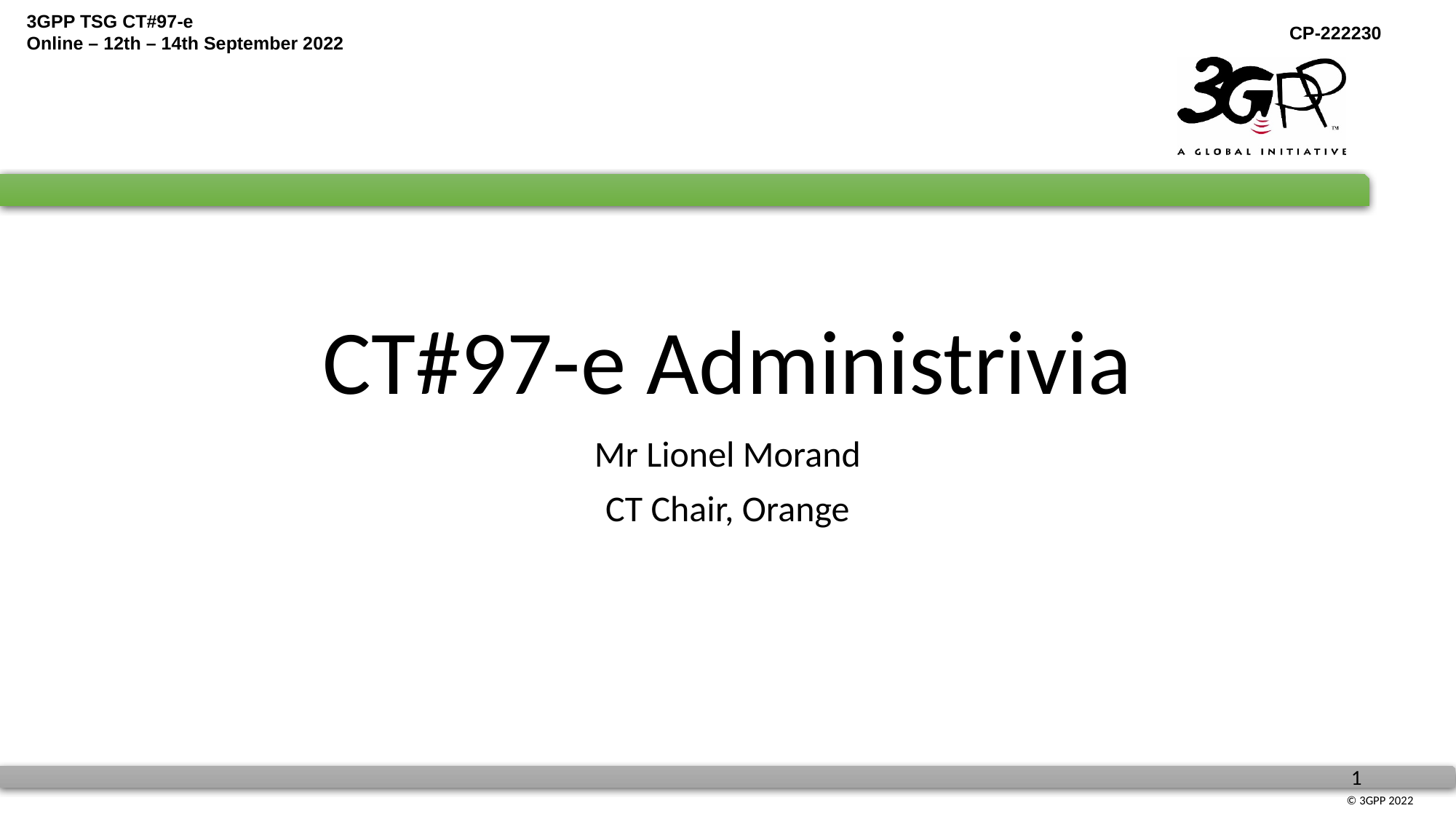

# CT#97-e Administrivia
Mr Lionel Morand
CT Chair, Orange